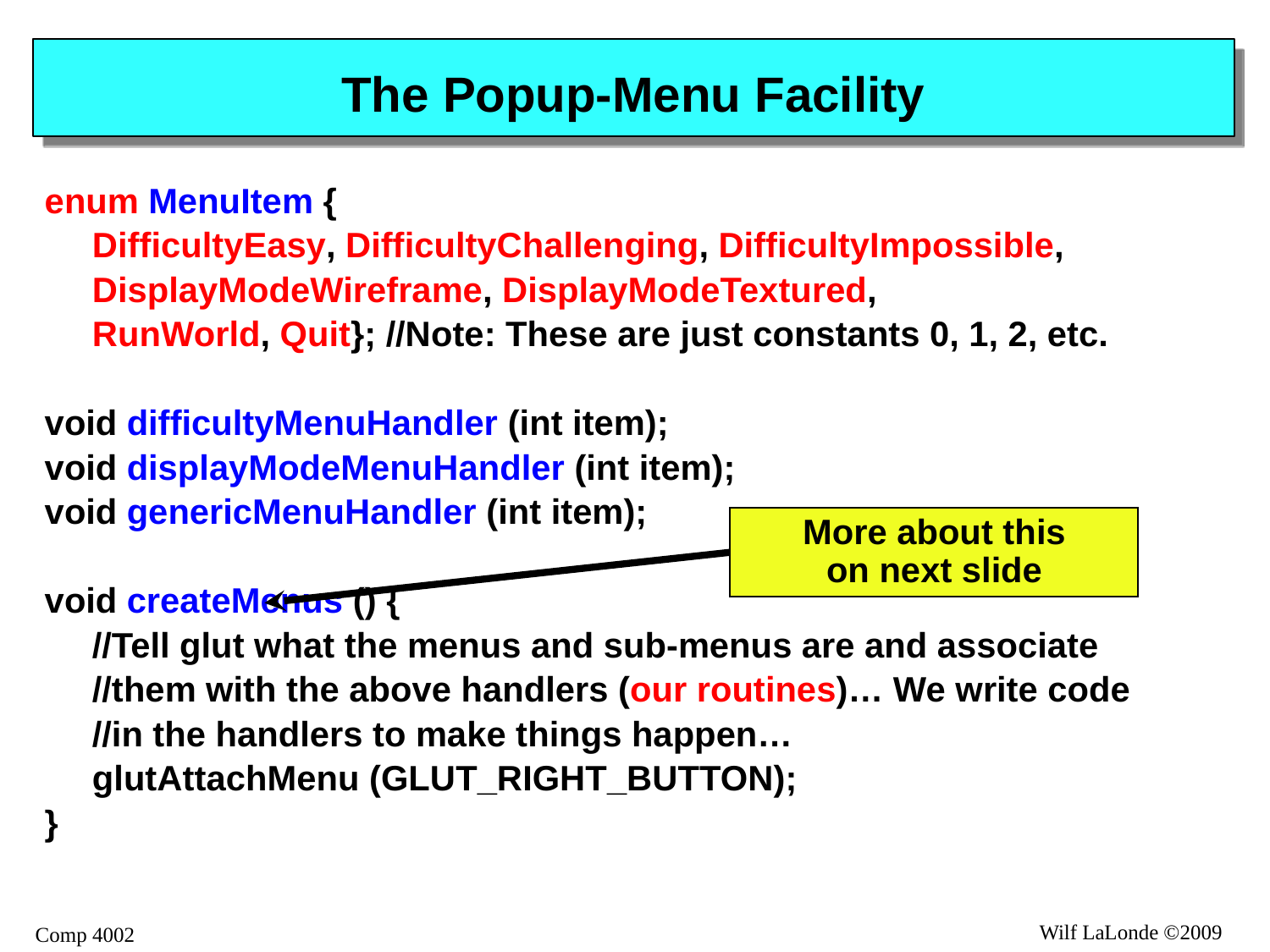

# The Popup-Menu Facility
enum MenuItem {
	DifficultyEasy, DifficultyChallenging, DifficultyImpossible,
	DisplayModeWireframe, DisplayModeTextured,
	RunWorld, Quit}; //Note: These are just constants 0, 1, 2, etc.

void difficultyMenuHandler (int item);
void displayModeMenuHandler (int item);
void genericMenuHandler (int item);

void createMenus () {
	//Tell glut what the menus and sub-menus are and associate
	//them with the above handlers (our routines)… We write code
	//in the handlers to make things happen…
  	glutAttachMenu (GLUT_RIGHT_BUTTON);
}
More about this
on next slide